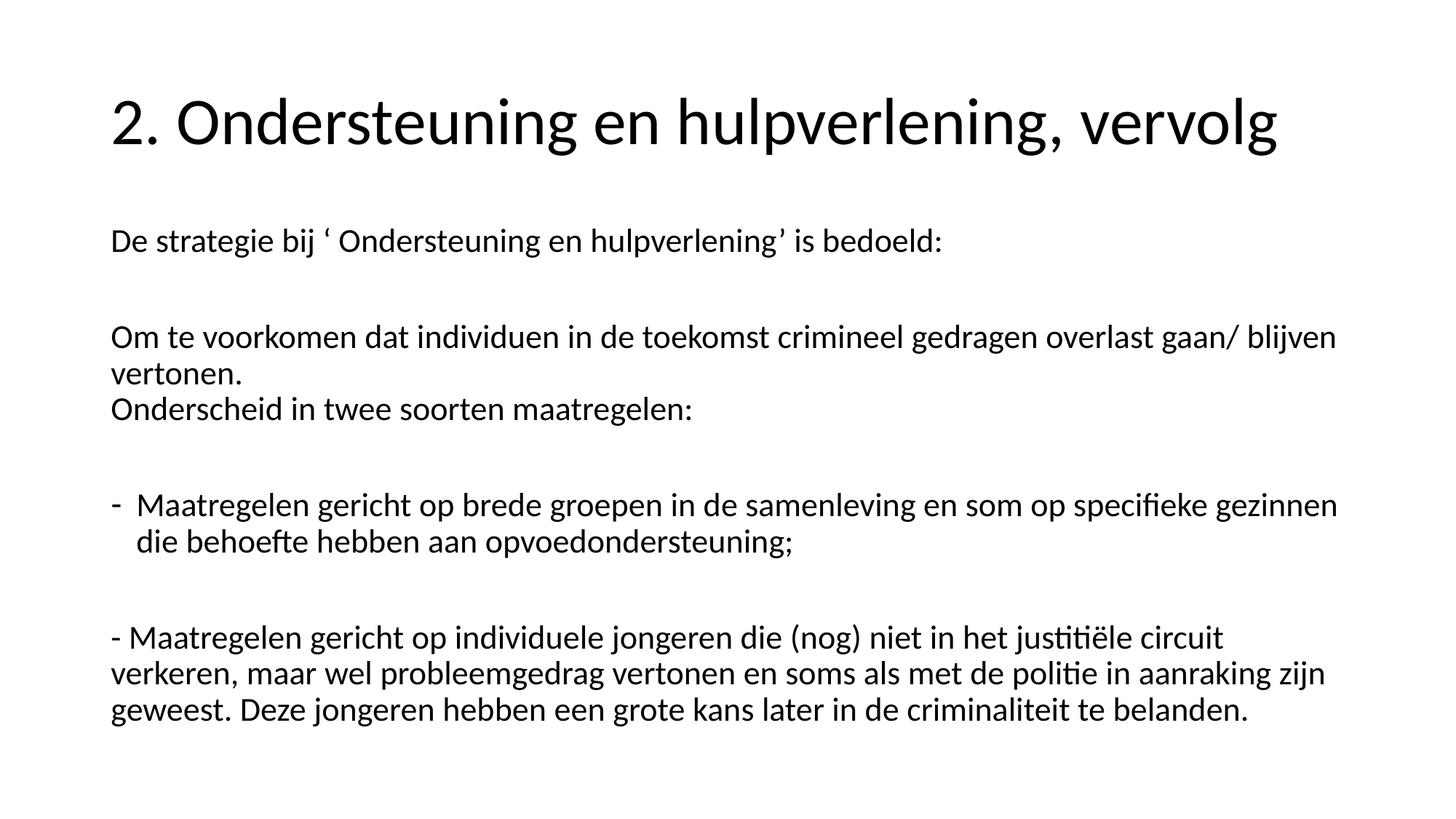

# 2. Ondersteuning en hulpverlening, vervolg
De strategie bij ‘ Ondersteuning en hulpverlening’ is bedoeld:

Om te voorkomen dat individuen in de toekomst crimineel gedragen overlast gaan/ blijven vertonen.
Onderscheid in twee soorten maatregelen:

Maatregelen gericht op brede groepen in de samenleving en som op specifieke gezinnen die behoefte hebben aan opvoedondersteuning;

- Maatregelen gericht op individuele jongeren die (nog) niet in het justitiële circuit verkeren, maar wel probleemgedrag vertonen en soms als met de politie in aanraking zijn geweest. Deze jongeren hebben een grote kans later in de criminaliteit te belanden.